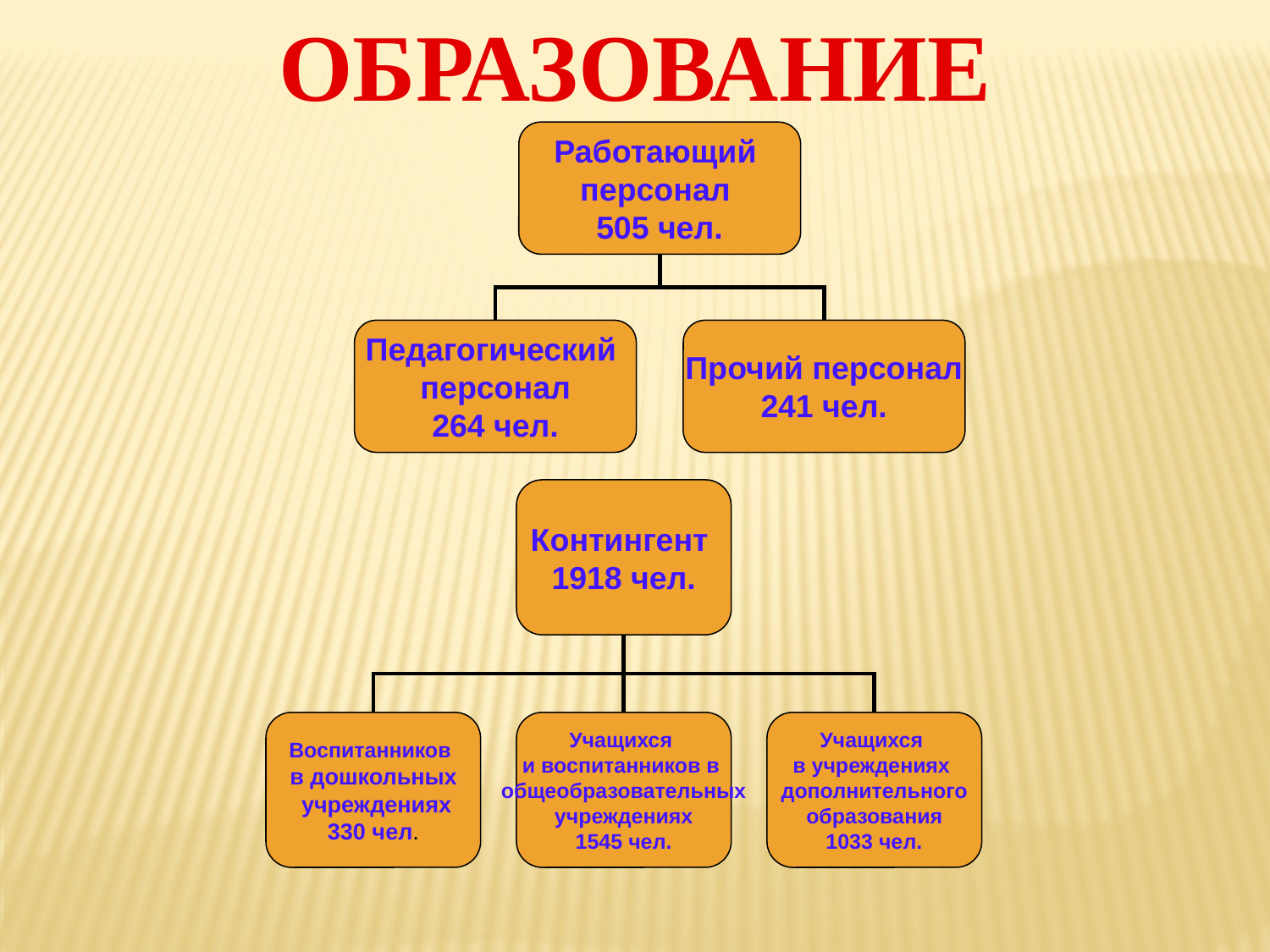

ОБРАЗОВАНИЕ
Работающий
персонал
505 чел.
Педагогический
персонал
264 чел.
Прочий персонал
241 чел.
Контингент
1918 чел.
Воспитанников
в дошкольных
 учреждениях
330 чел.

Учащихся
и воспитанников в
общеобразовательных
учреждениях
1545 чел.

Учащихся
в учреждениях
дополнительного
образования
1033 чел.